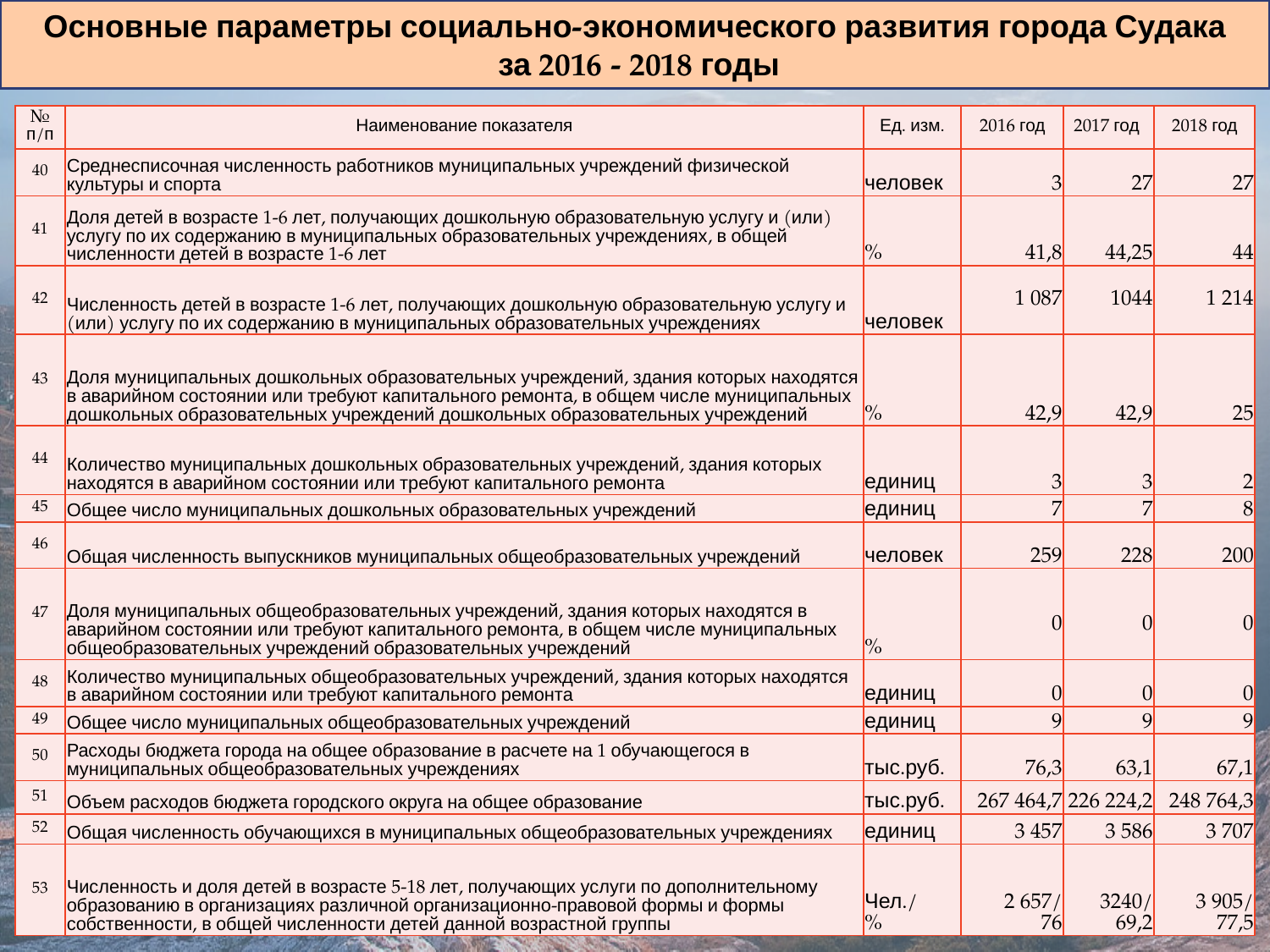

Основные параметры социально-экономического развития города Судака
 за 2016 - 2018 годы
| № п/п | Наименование показателя | Ед. изм. | 2016 год | 2017 год | 2018 год |
| --- | --- | --- | --- | --- | --- |
| 40 | Среднесписочная численность работников муниципальных учреждений физической культуры и спорта | человек | 3 | 27 | 27 |
| 41 | Доля детей в возрасте 1-6 лет, получающих дошкольную образовательную услугу и (или) услугу по их содержанию в муниципальных образовательных учреждениях, в общей численности детей в возрасте 1-6 лет | % | 41,8 | 44,25 | 44 |
| 42 | Численность детей в возрасте 1-6 лет, получающих дошкольную образовательную услугу и (или) услугу по их содержанию в муниципальных образовательных учреждениях | человек | 1 087 | 1044 | 1 214 |
| 43 | Доля муниципальных дошкольных образовательных учреждений, здания которых находятся в аварийном состоянии или требуют капитального ремонта, в общем числе муниципальных дошкольных образовательных учреждений дошкольных образовательных учреждений | % | 42,9 | 42,9 | 25 |
| 44 | Количество муниципальных дошкольных образовательных учреждений, здания которых находятся в аварийном состоянии или требуют капитального ремонта | единиц | 3 | 3 | 2 |
| 45 | Общее число муниципальных дошкольных образовательных учреждений | единиц | 7 | 7 | 8 |
| 46 | Общая численность выпускников муниципальных общеобразовательных учреждений | человек | 259 | 228 | 200 |
| 47 | Доля муниципальных общеобразовательных учреждений, здания которых находятся в аварийном состоянии или требуют капитального ремонта, в общем числе муниципальных общеобразовательных учреждений образовательных учреждений | % | 0 | 0 | 0 |
| 48 | Количество муниципальных общеобразовательных учреждений, здания которых находятся в аварийном состоянии или требуют капитального ремонта | единиц | 0 | 0 | 0 |
| 49 | Общее число муниципальных общеобразовательных учреждений | единиц | 9 | 9 | 9 |
| 50 | Расходы бюджета города на общее образование в расчете на 1 обучающегося в муниципальных общеобразовательных учреждениях | тыс.руб. | 76,3 | 63,1 | 67,1 |
| 51 | Объем расходов бюджета городского округа на общее образование | тыс.руб. | 267 464,7 | 226 224,2 | 248 764,3 |
| 52 | Общая численность обучающихся в муниципальных общеобразовательных учреждениях | единиц | 3 457 | 3 586 | 3 707 |
| 53 | Численность и доля детей в возрасте 5-18 лет, получающих услуги по дополнительному образованию в организациях различной организационно-правовой формы и формы собственности, в общей численности детей данной возрастной группы | Чел./ % | 2 657/ 76 | 3240/ 69,2 | 3 905/ 77,5 |